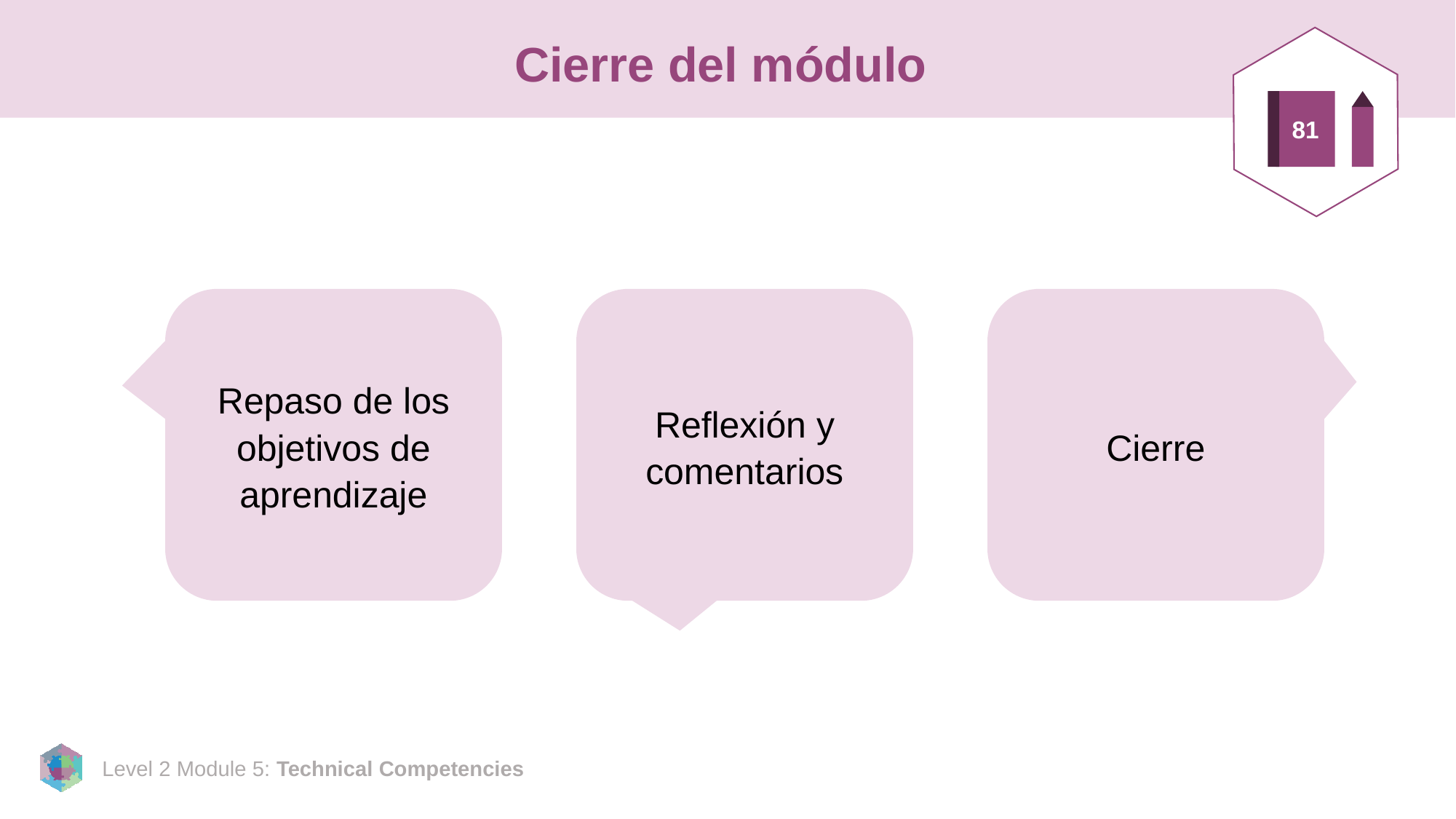

# Cierre del módulo

81

Repaso de los objetivos de aprendizaje
Reflexión y comentarios
Cierre